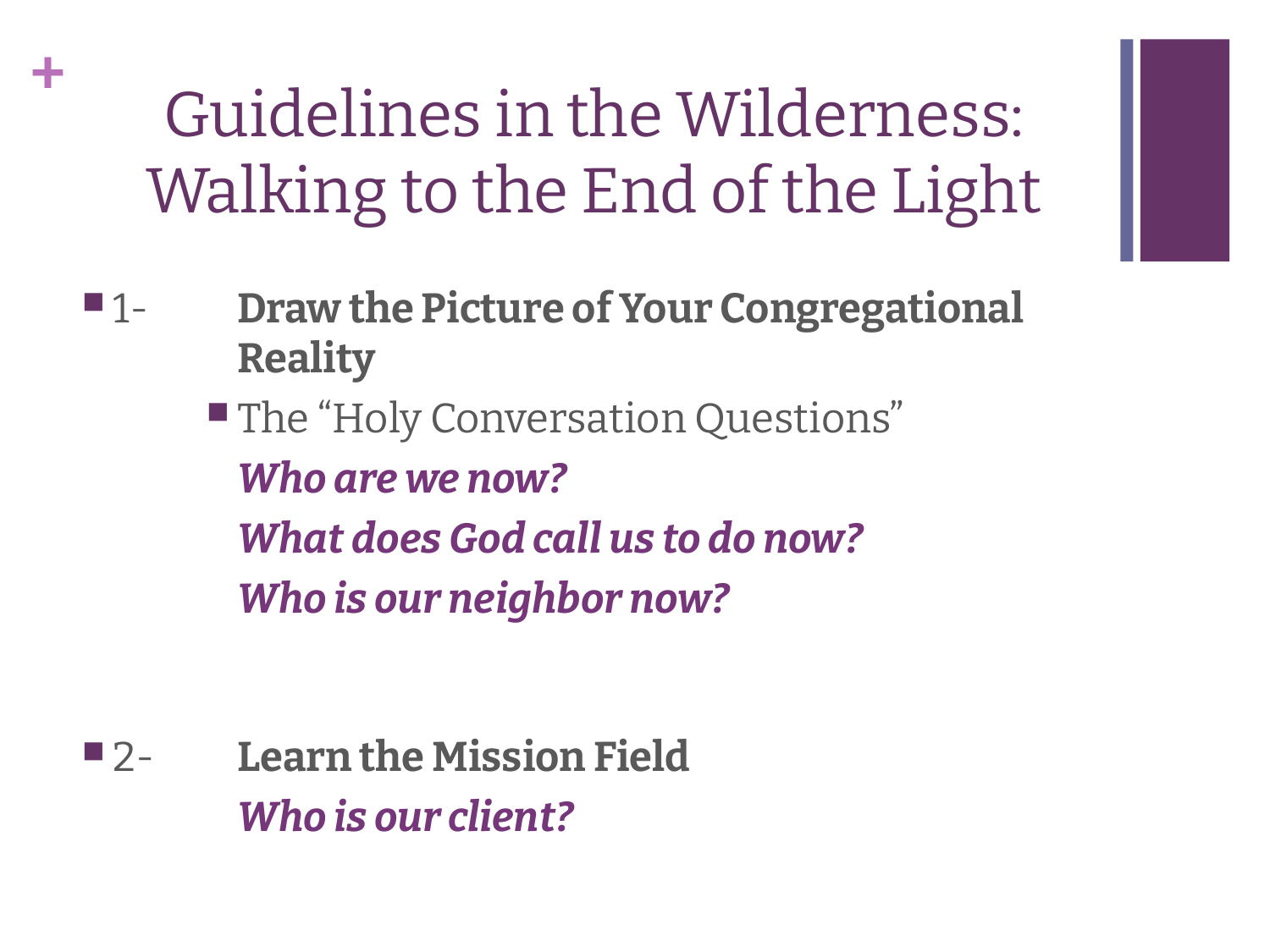

# Guidelines in the Wilderness: Walking to the End of the Light
1-	Draw the Picture of Your Congregational 	Reality
The “Holy Conversation Questions”
		Who are we now?
		What does God call us to do now?
		Who is our neighbor now?

2-	Learn the Mission Field
		Who is our client?